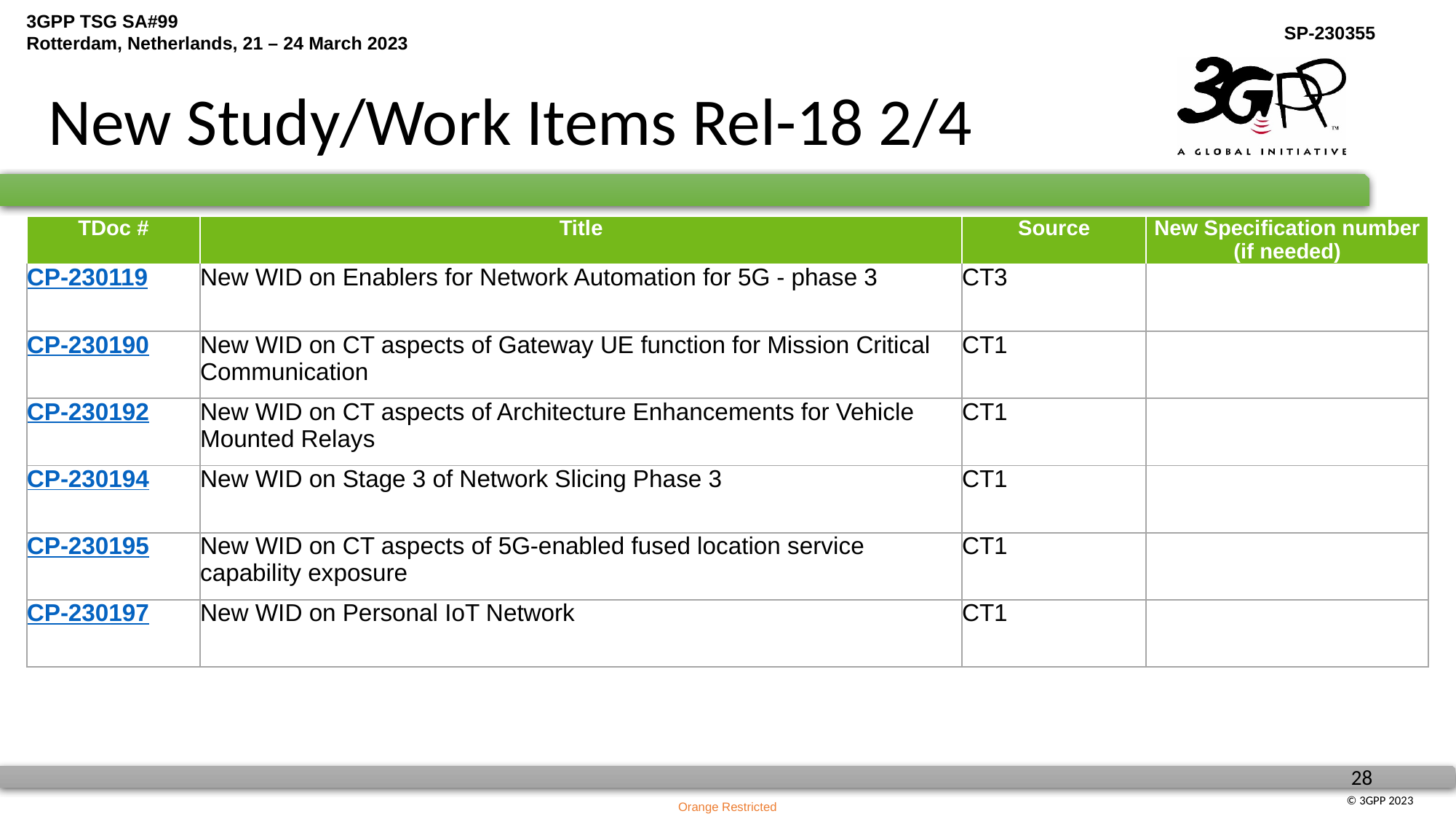

# New Study/Work Items Rel-18 2/4
| TDoc # | Title | Source | New Specification number (if needed) |
| --- | --- | --- | --- |
| CP-230119 | New WID on Enablers for Network Automation for 5G - phase 3 | CT3 |  |
| CP-230190 | New WID on CT aspects of Gateway UE function for Mission Critical Communication | CT1 |  |
| CP-230192 | New WID on CT aspects of Architecture Enhancements for Vehicle Mounted Relays | CT1 |  |
| CP-230194 | New WID on Stage 3 of Network Slicing Phase 3 | CT1 |  |
| CP-230195 | New WID on CT aspects of 5G-enabled fused location service capability exposure | CT1 |  |
| CP-230197 | New WID on Personal IoT Network | CT1 |  |